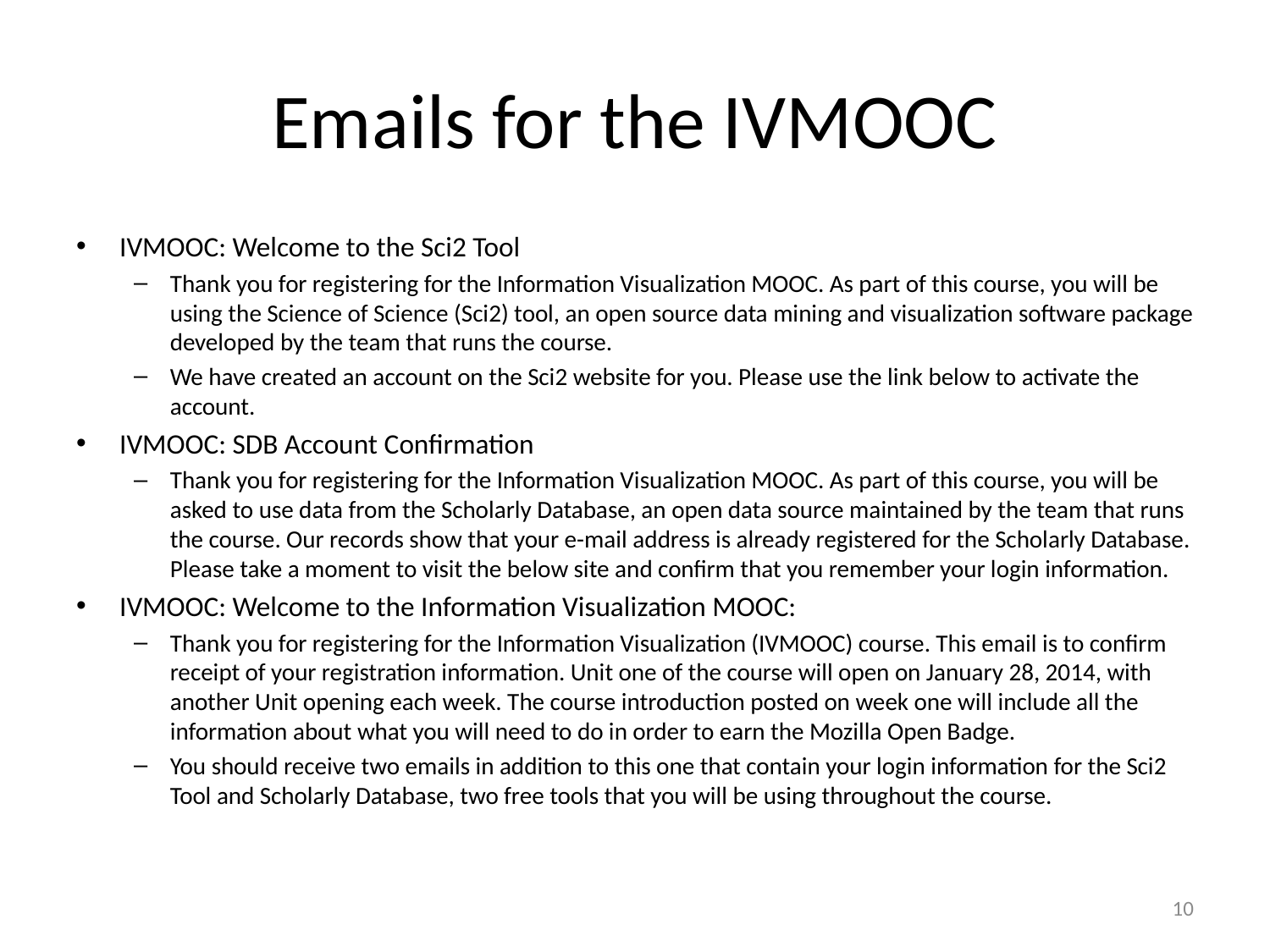

# Emails for the IVMOOC
IVMOOC: Welcome to the Sci2 Tool
Thank you for registering for the Information Visualization MOOC. As part of this course, you will be using the Science of Science (Sci2) tool, an open source data mining and visualization software package developed by the team that runs the course.
We have created an account on the Sci2 website for you. Please use the link below to activate the account.
IVMOOC: SDB Account Confirmation
Thank you for registering for the Information Visualization MOOC. As part of this course, you will be asked to use data from the Scholarly Database, an open data source maintained by the team that runs the course. Our records show that your e-mail address is already registered for the Scholarly Database. Please take a moment to visit the below site and confirm that you remember your login information.
IVMOOC: Welcome to the Information Visualization MOOC:
Thank you for registering for the Information Visualization (IVMOOC) course. This email is to confirm receipt of your registration information. Unit one of the course will open on January 28, 2014, with another Unit opening each week. The course introduction posted on week one will include all the information about what you will need to do in order to earn the Mozilla Open Badge.
You should receive two emails in addition to this one that contain your login information for the Sci2 Tool and Scholarly Database, two free tools that you will be using throughout the course.
10